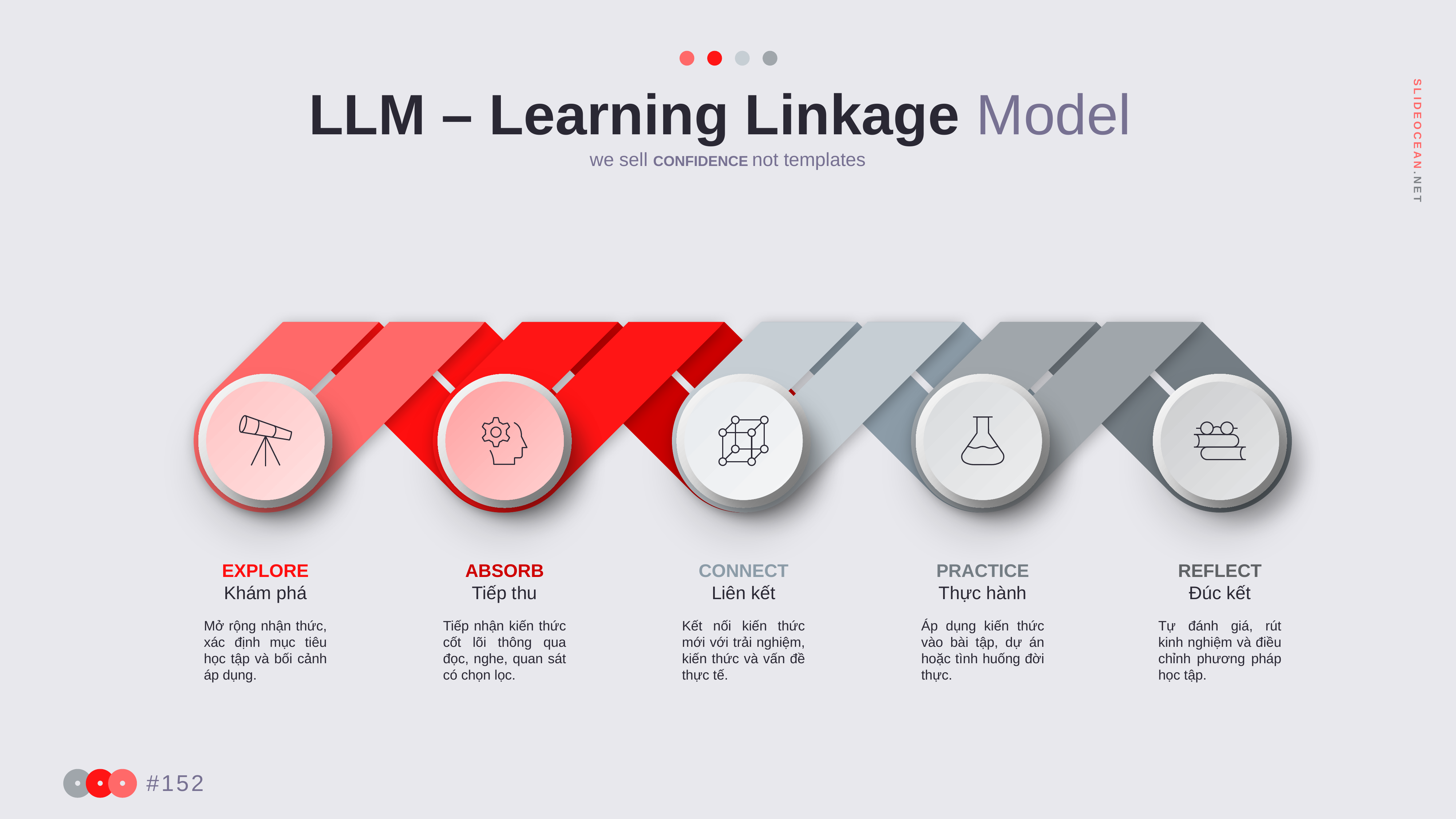

LLM – Learning Linkage Model
we sell CONFIDENCE not templates

EXPLORE
Khám phá
Mở rộng nhận thức, xác định mục tiêu học tập và bối cảnh áp dụng.
ABSORB
Tiếp thu
Tiếp nhận kiến thức cốt lõi thông qua đọc, nghe, quan sát có chọn lọc.
CONNECT
Liên kết
Kết nối kiến thức mới với trải nghiệm, kiến thức và vấn đề thực tế.
PRACTICE
Thực hành
Áp dụng kiến thức vào bài tập, dự án hoặc tình huống đời thực.
REFLECT
Đúc kết
Tự đánh giá, rút kinh nghiệm và điều chỉnh phương pháp học tập.
#152